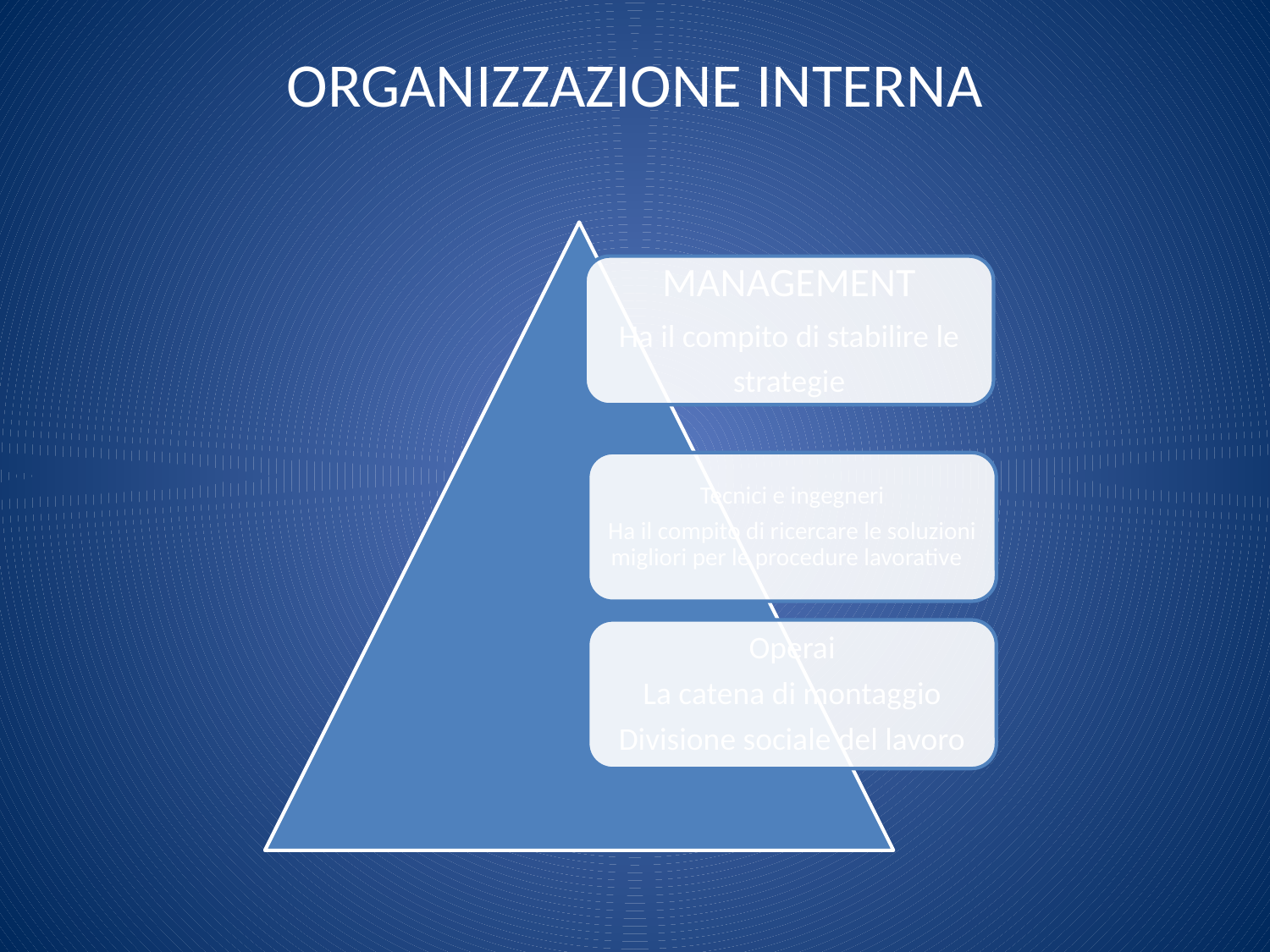

# ORGANIZZAZIONE INTERNA
MANAGEMENT
Ha il compito di stabilire le
strategie
Tecnici e ingegneri
Ha il compito di ricercare le soluzioni migliori per le procedure lavorative
Operai
La catena di montaggio
Divisione sociale del lavoro